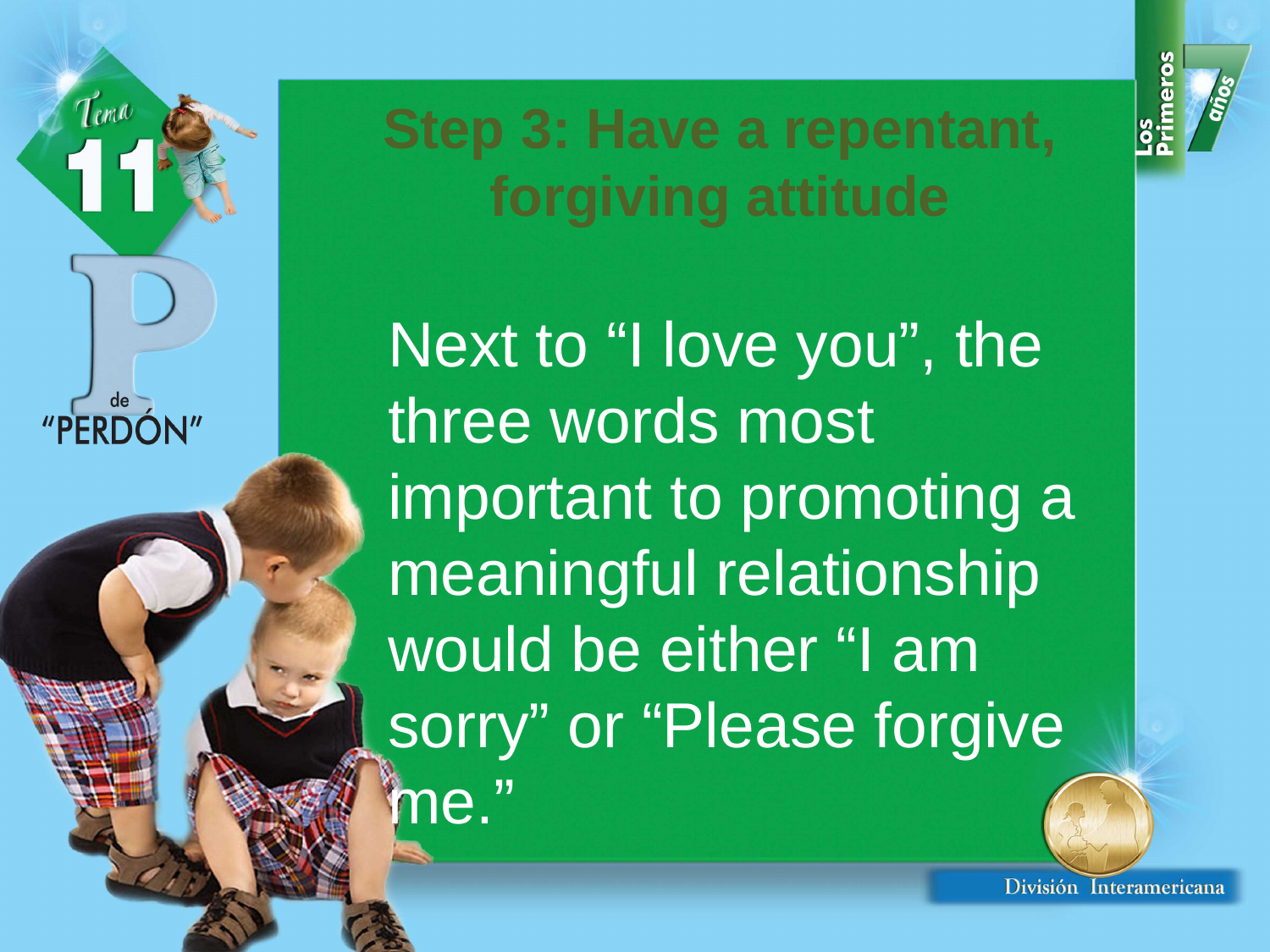

Step 3: Have a repentant, forgiving attitude

Next to “I love you”, the three words most important to promoting a meaningful relationship would be either “I am sorry” or “Please forgive me.”